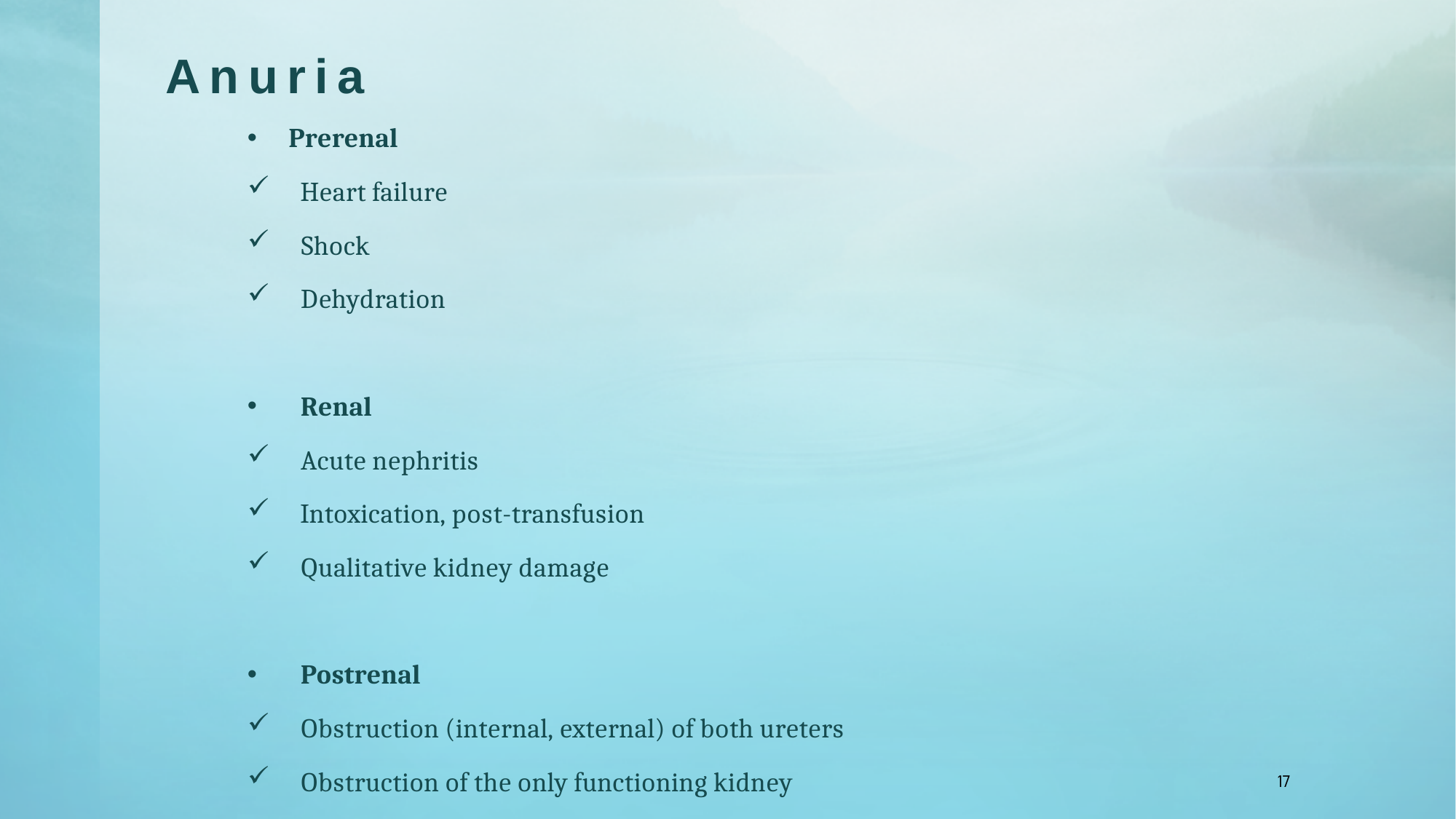

# Anuria
Prerenal
  Heart failure
  Shock
  Dehydration

  Renal
  Acute nephritis
  Intoxication, post-transfusion
  Qualitative kidney damage

  Postrenal
  Obstruction (internal, external) of both ureters
  Obstruction of the only functioning kidney
17